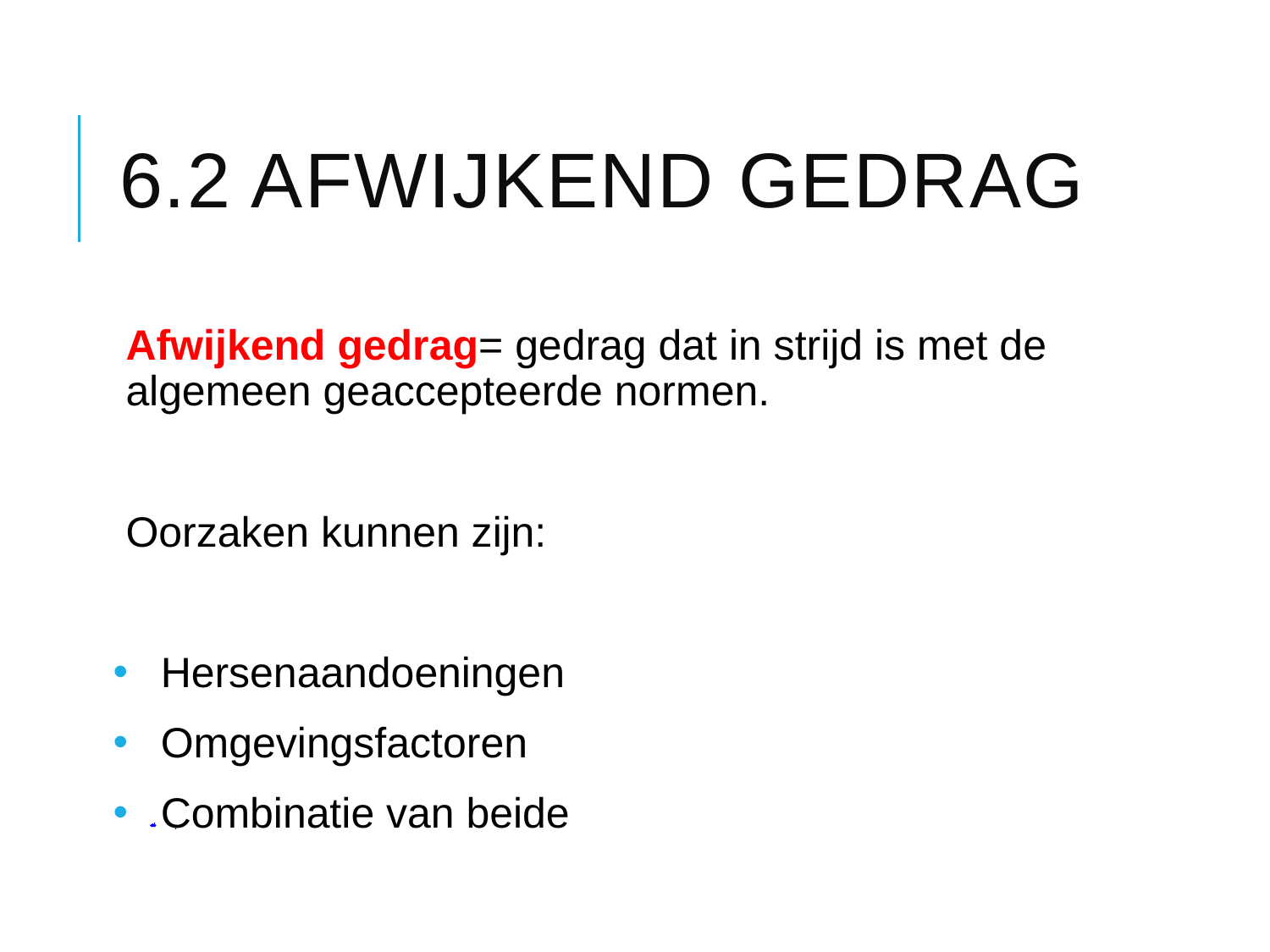

# 6.2 Afwijkend gedrag
Afwijkend gedrag= gedrag dat in strijd is met de algemeen geaccepteerde normen.

Oorzaken kunnen zijn:

Hersenaandoeningen
Omgevingsfactoren
Combinatie van beide